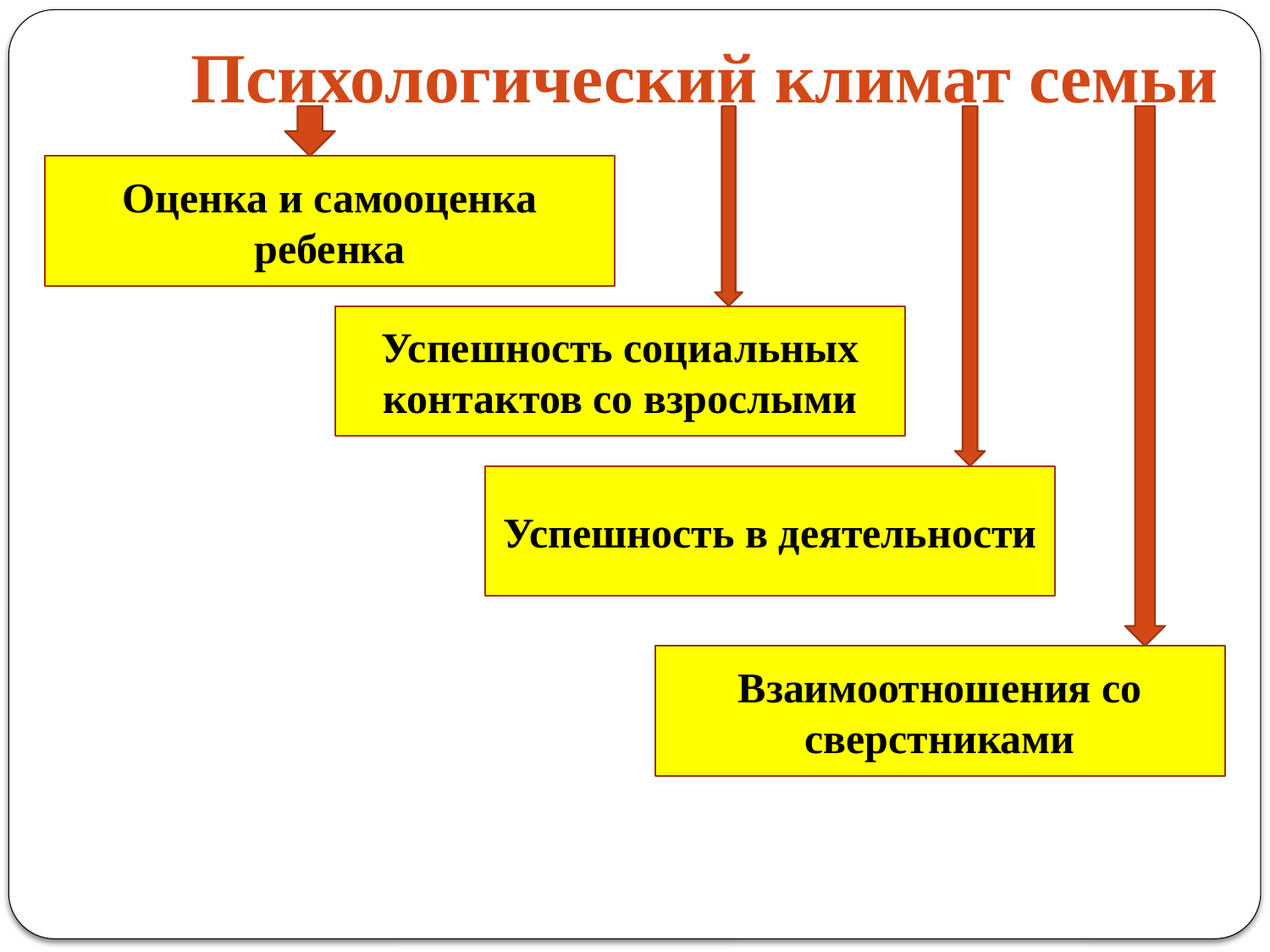

Психологический климат семьи

Оценка и самооценка ребенка
Успешность социальных контактов со взрослыми
Успешность в деятельности
Взаимоотношения со сверстниками